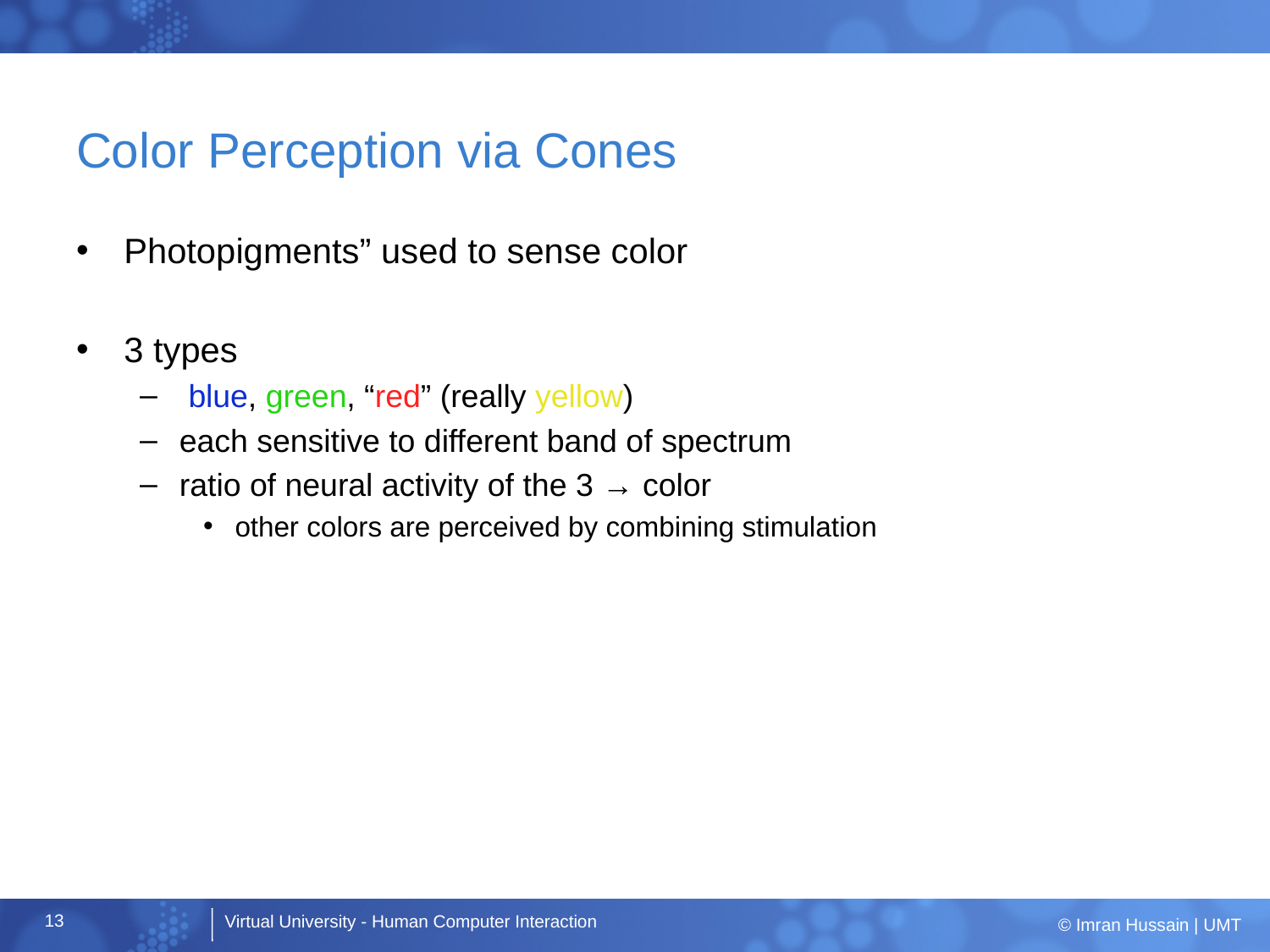

# Color Perception via Cones
Photopigments” used to sense color

3 types
 blue, green, “red” (really yellow)
each sensitive to different band of spectrum
ratio of neural activity of the 3 → color
other colors are perceived by combining stimulation